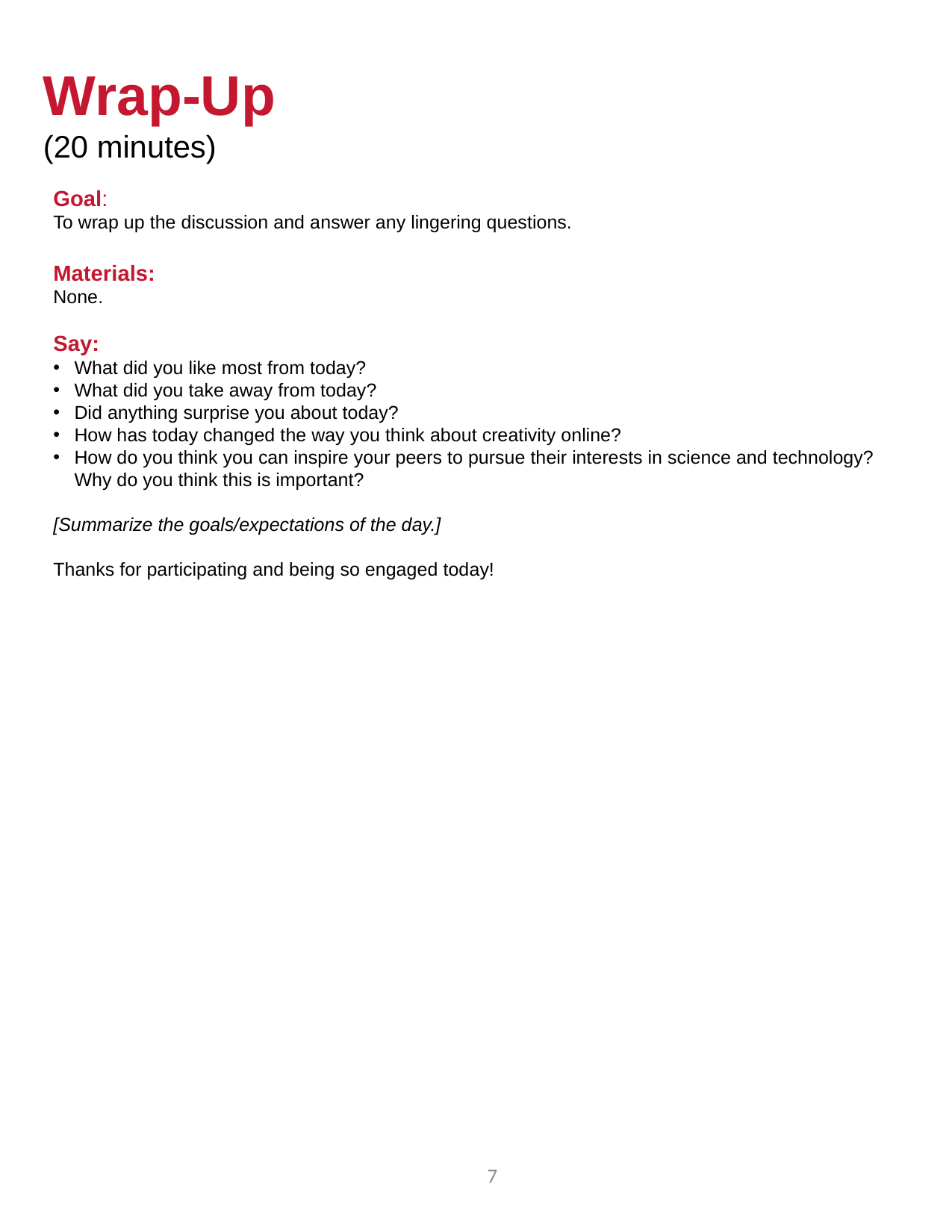

Wrap-Up
(20 minutes)
Goal:
To wrap up the discussion and answer any lingering questions.

Materials:
None.

Say:
What did you like most from today?
What did you take away from today?
Did anything surprise you about today?
How has today changed the way you think about creativity online?
How do you think you can inspire your peers to pursue their interests in science and technology? Why do you think this is important?

[Summarize the goals/expectations of the day.]

Thanks for participating and being so engaged today!
7